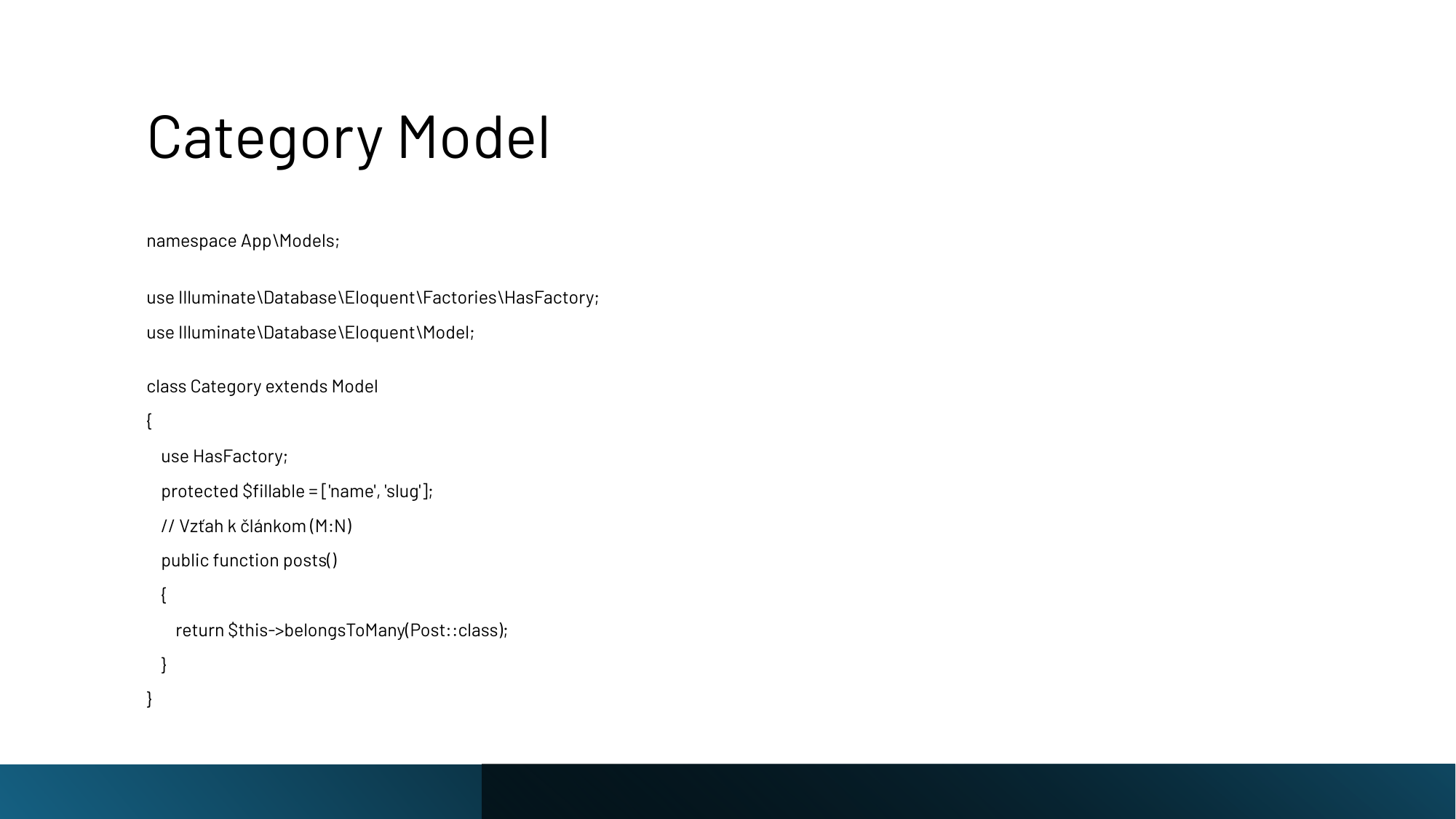

# Category Model
namespace App\Models;
use Illuminate\Database\Eloquent\Factories\HasFactory;
use Illuminate\Database\Eloquent\Model;
class Category extends Model
{
    use HasFactory;
    protected $fillable = ['name', 'slug'];
    // Vzťah k článkom (M:N)
    public function posts()
    {
        return $this->belongsToMany(Post::class);
    }
}